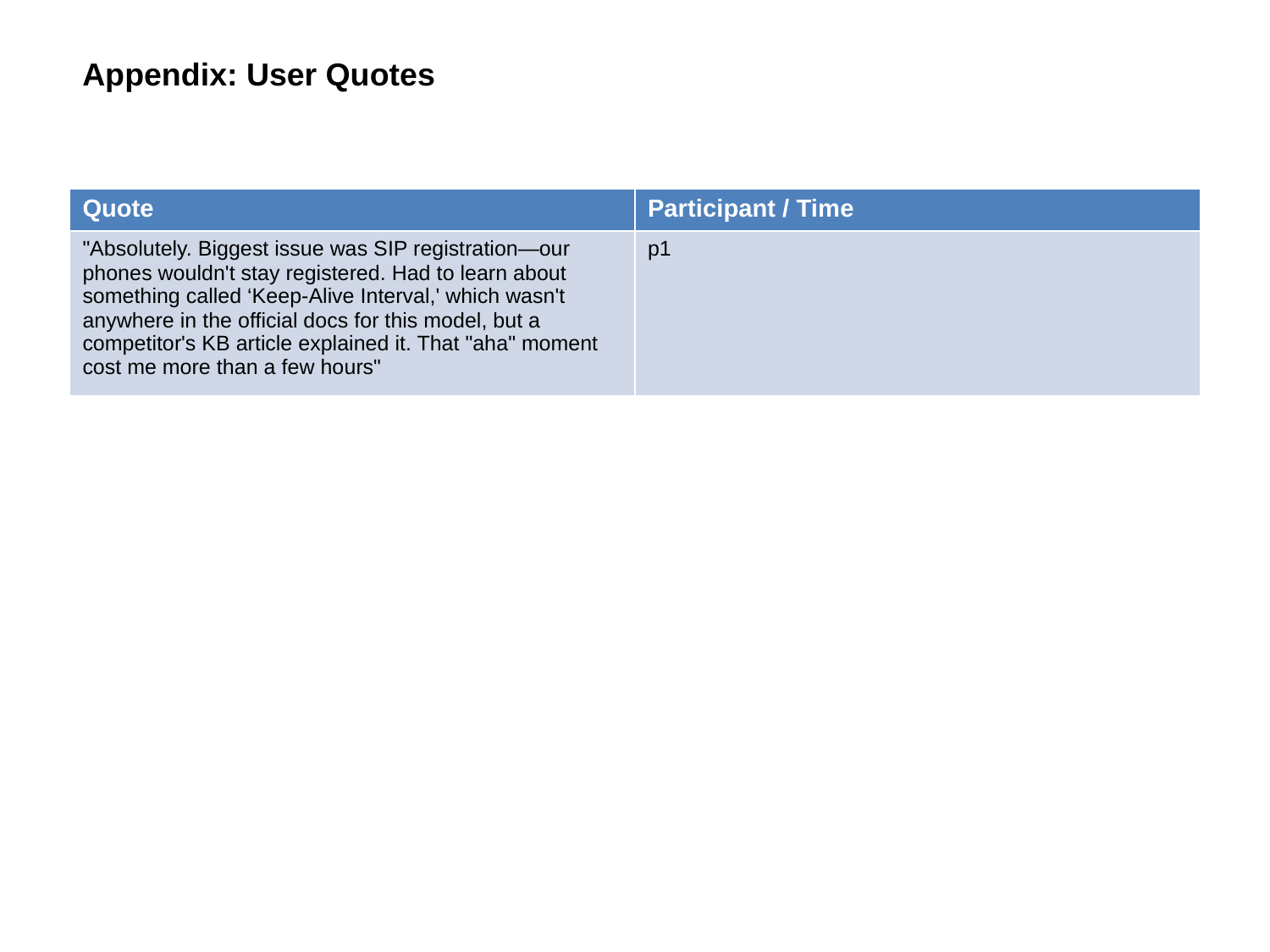

Appendix: User Quotes
| Quote | Participant / Time |
| --- | --- |
| "Absolutely. Biggest issue was SIP registration—our phones wouldn't stay registered. Had to learn about something called ‘Keep-Alive Interval,' which wasn't anywhere in the official docs for this model, but a competitor's KB article explained it. That "aha" moment cost me more than a few hours" | p1 |